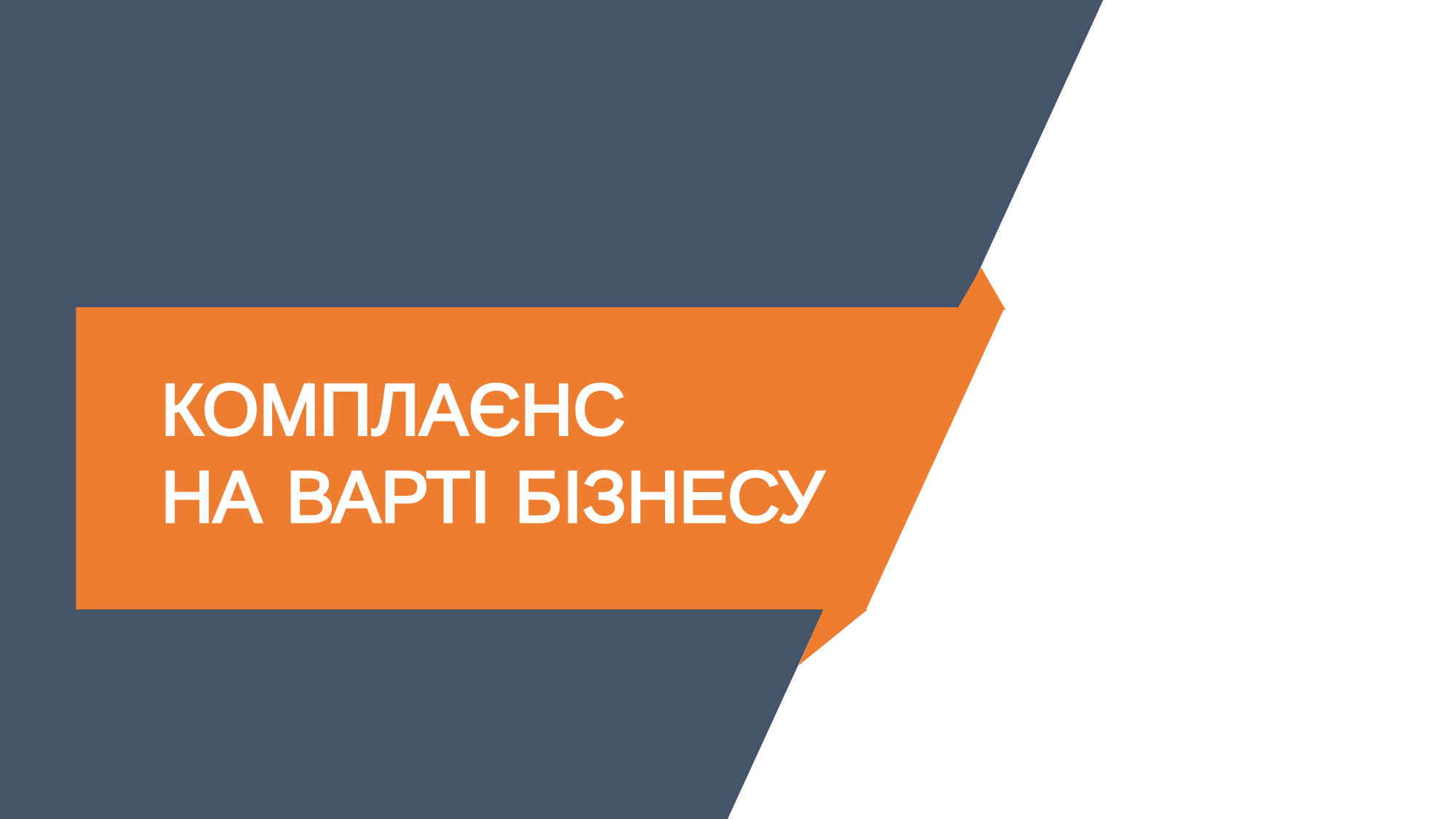

Образец текста
Второй уровень
Третий уровень
Четвертый уровень
Пятый уровень
КОМПЛАЄНС
НА ВАРТІ БІЗНЕСУ